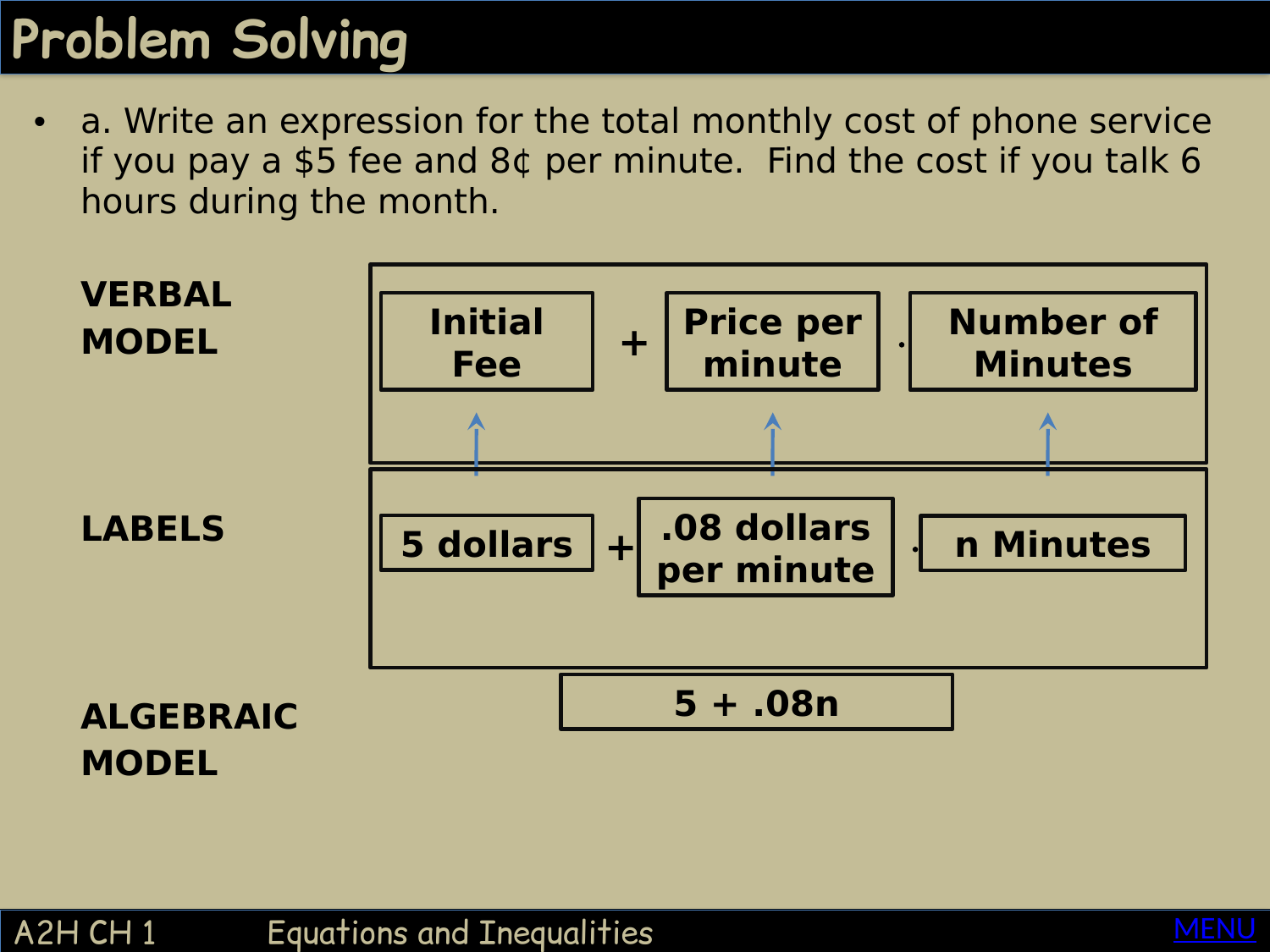

Problem Solving
a. Write an expression for the total monthly cost of phone service if you pay a $5 fee and 8¢ per minute.  Find the cost if you talk 6 hours during the month.

	VERBAL
	MODEL

	LABELS

	ALGEBRAIC
	MODEL

	        + 		⋅

Initial Fee
Price per minute
Number of Minutes

	       + 		 ⋅

.08 dollars per minute
5 dollars
n Minutes
5 + .08n
MENU
A2H CH 1 	Equations and Inequalities